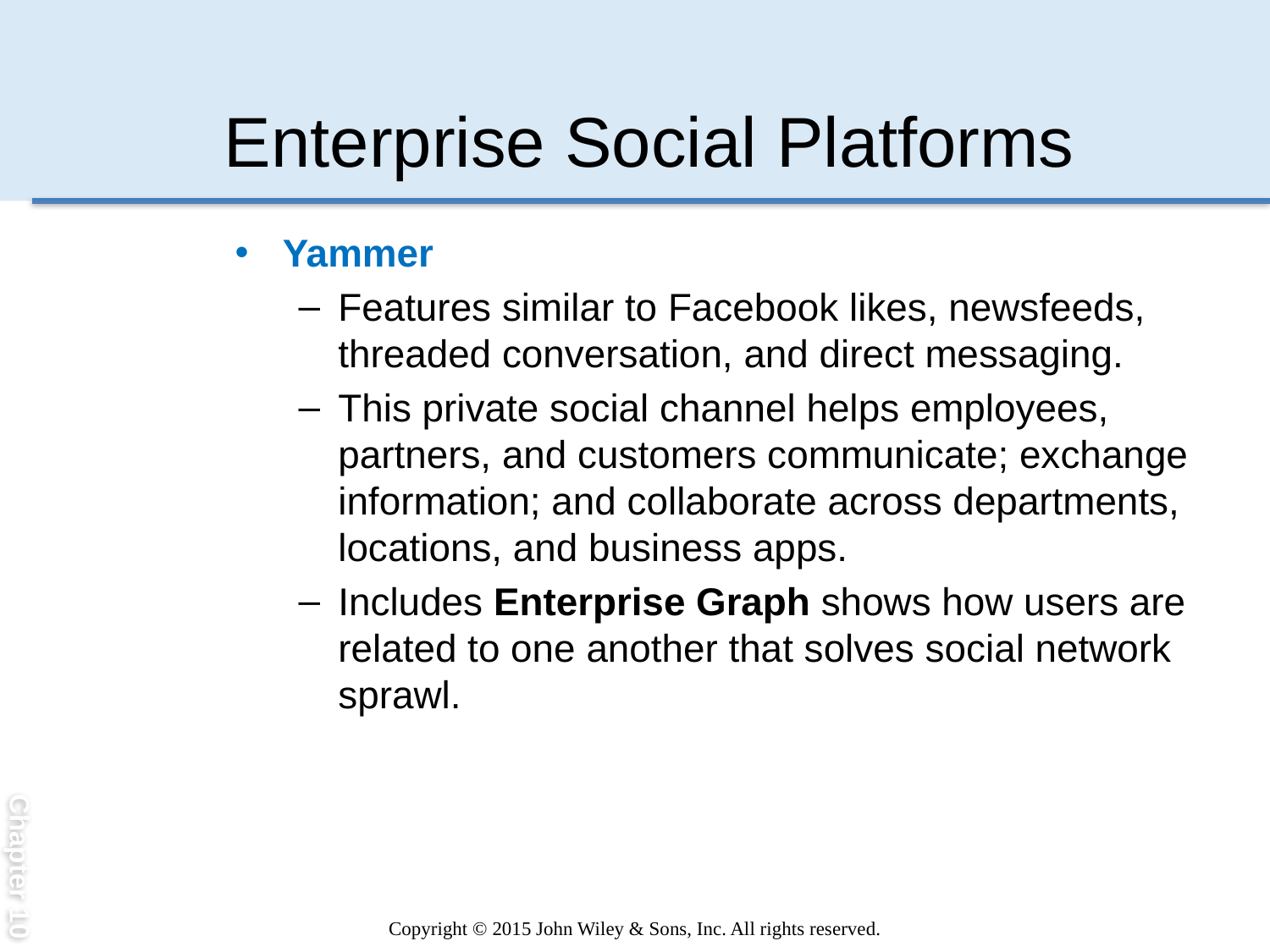

Chapter 10
Enterprise Social Platforms
Yammer
Features similar to Facebook likes, newsfeeds, threaded conversation, and direct messaging.
This private social channel helps employees, partners, and customers communicate; exchange information; and collaborate across departments, locations, and business apps.
Includes Enterprise Graph shows how users are related to one another that solves social network sprawl.